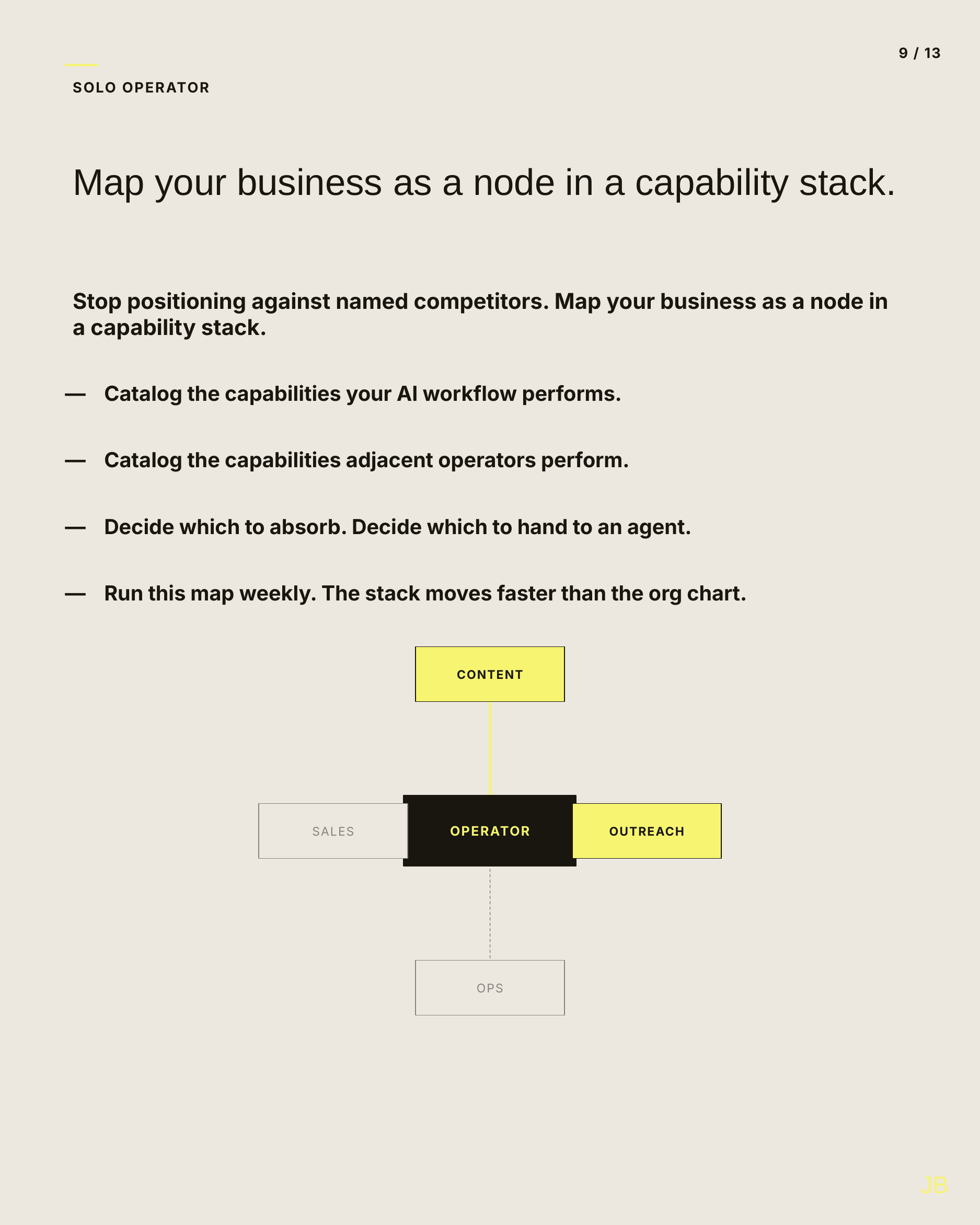

9 / 13

SOLO OPERATOR
Map your business as a node in a capability stack.
Stop positioning against named competitors. Map your business as a node in a capability stack.
—
Catalog the capabilities your AI workflow performs.
—
Catalog the capabilities adjacent operators perform.
—
Decide which to absorb. Decide which to hand to an agent.
—
Run this map weekly. The stack moves faster than the org chart.

CONTENT

OPERATOR

SALES

OUTREACH

OPS
JB